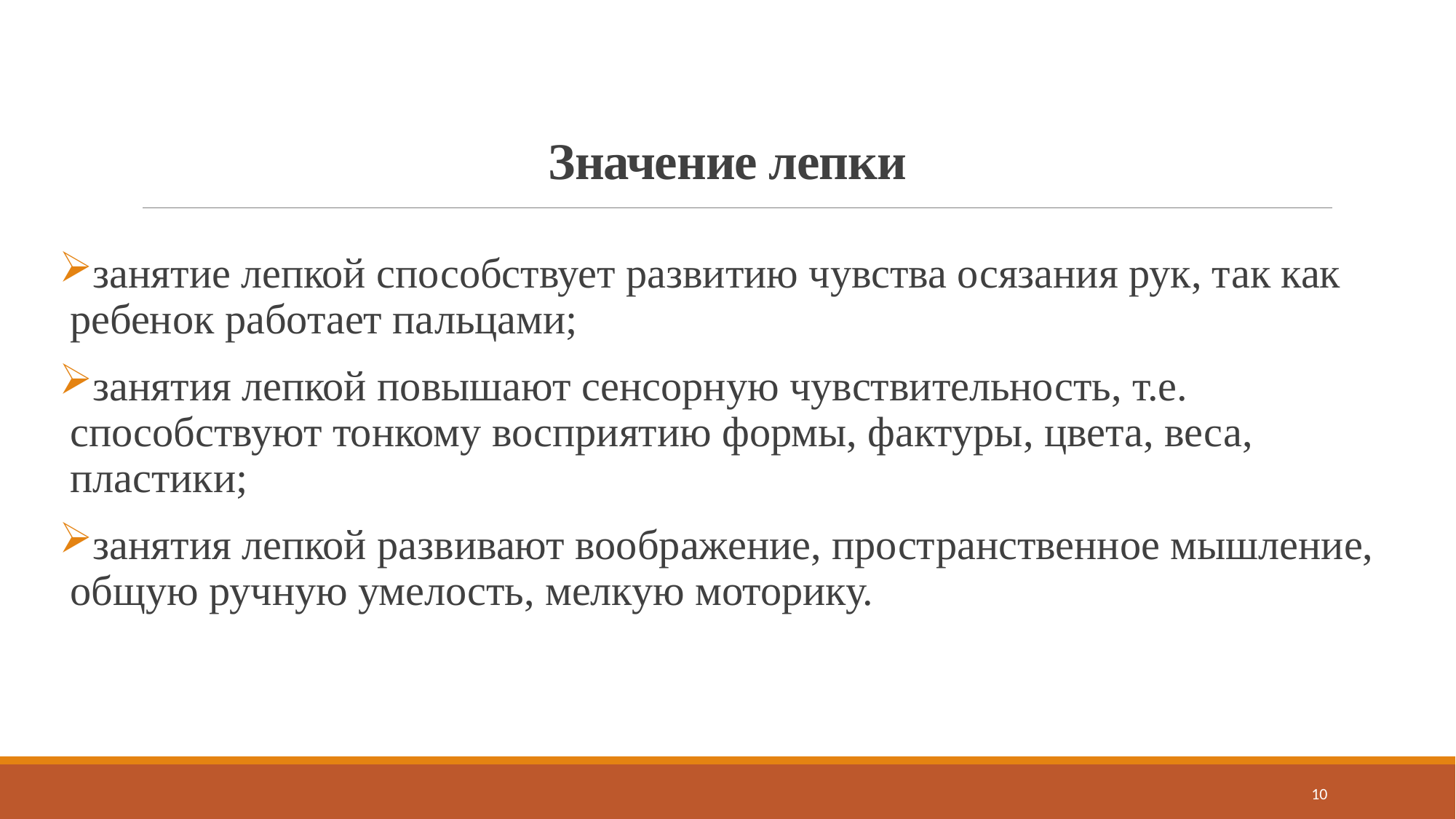

# Значение лепки
занятие лепкой способствует развитию чувства осязания рук, так как ребенок работает пальцами;
занятия лепкой повышают сенсорную чувствительность, т.е. способствуют тонкому восприятию формы, фактуры, цвета, веса, пластики;
занятия лепкой развивают воображение, пространственное мышление, общую ручную умелость, мелкую моторику.
10